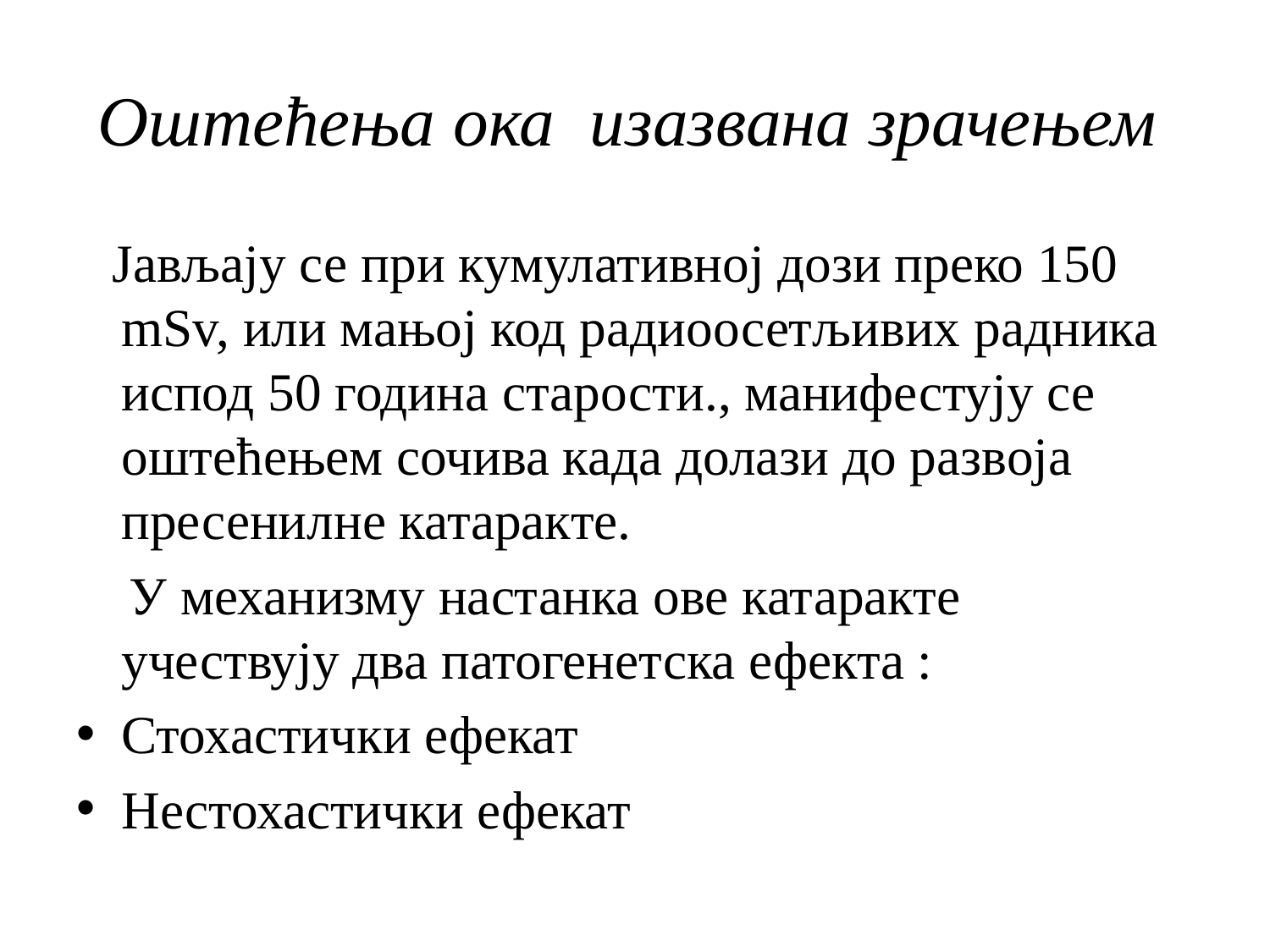

# Оштећења ока  изазвана зрачењем
    Јављају се при кумулативној дози преко 150 mSv, или мањој код радиоосетљивих радника испод 50 година старости., манифестују се оштећењем сочива када долази до развоја пресенилне катаракте.
    У механизму настанка ове катаракте  учествују два патогенетска ефекта :
Стохастички ефекат
Нестохастички ефекат